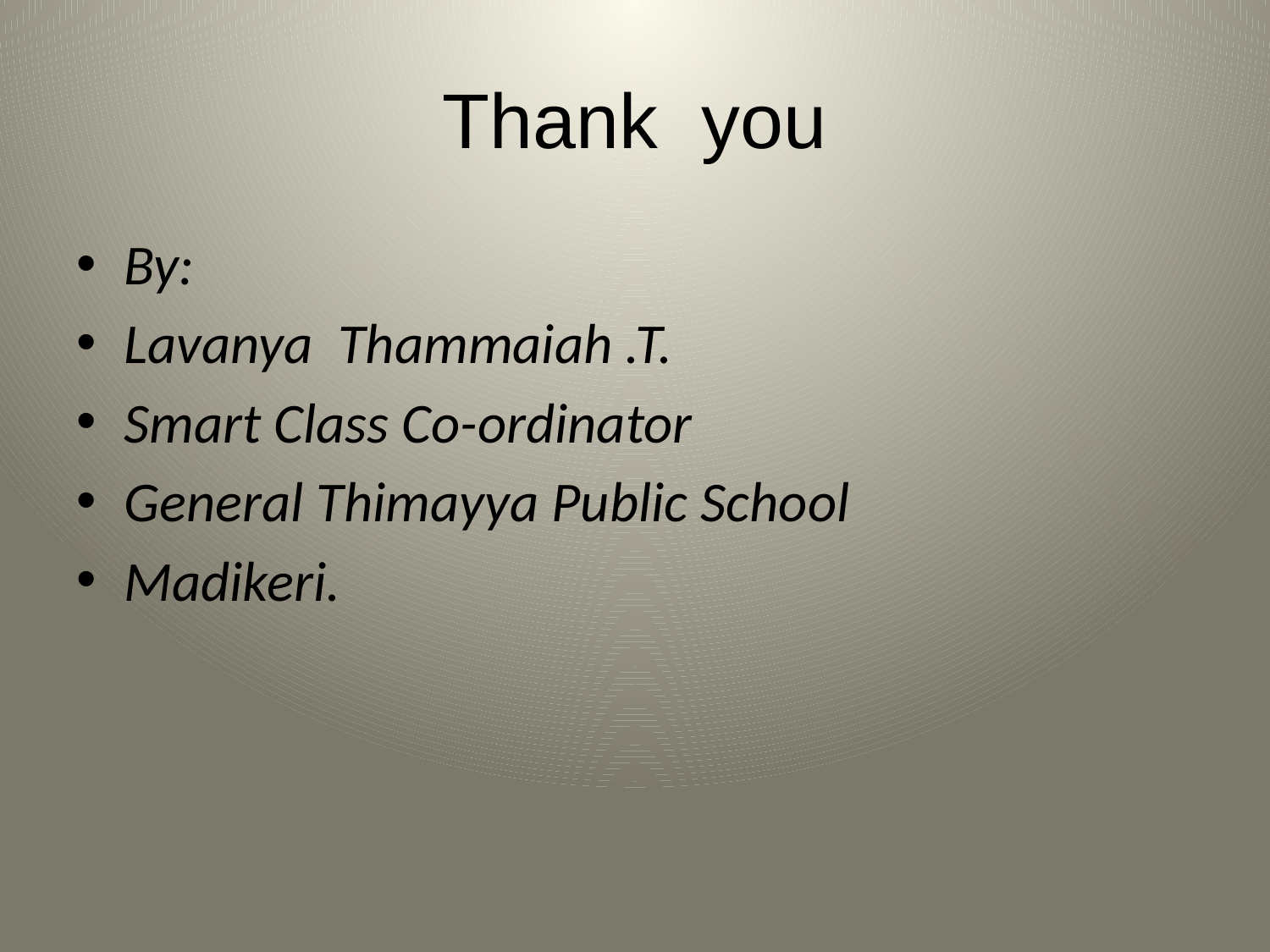

# Thank  you
By:
Lavanya  Thammaiah .T.
Smart Class Co-ordinator
General Thimayya Public School
Madikeri.